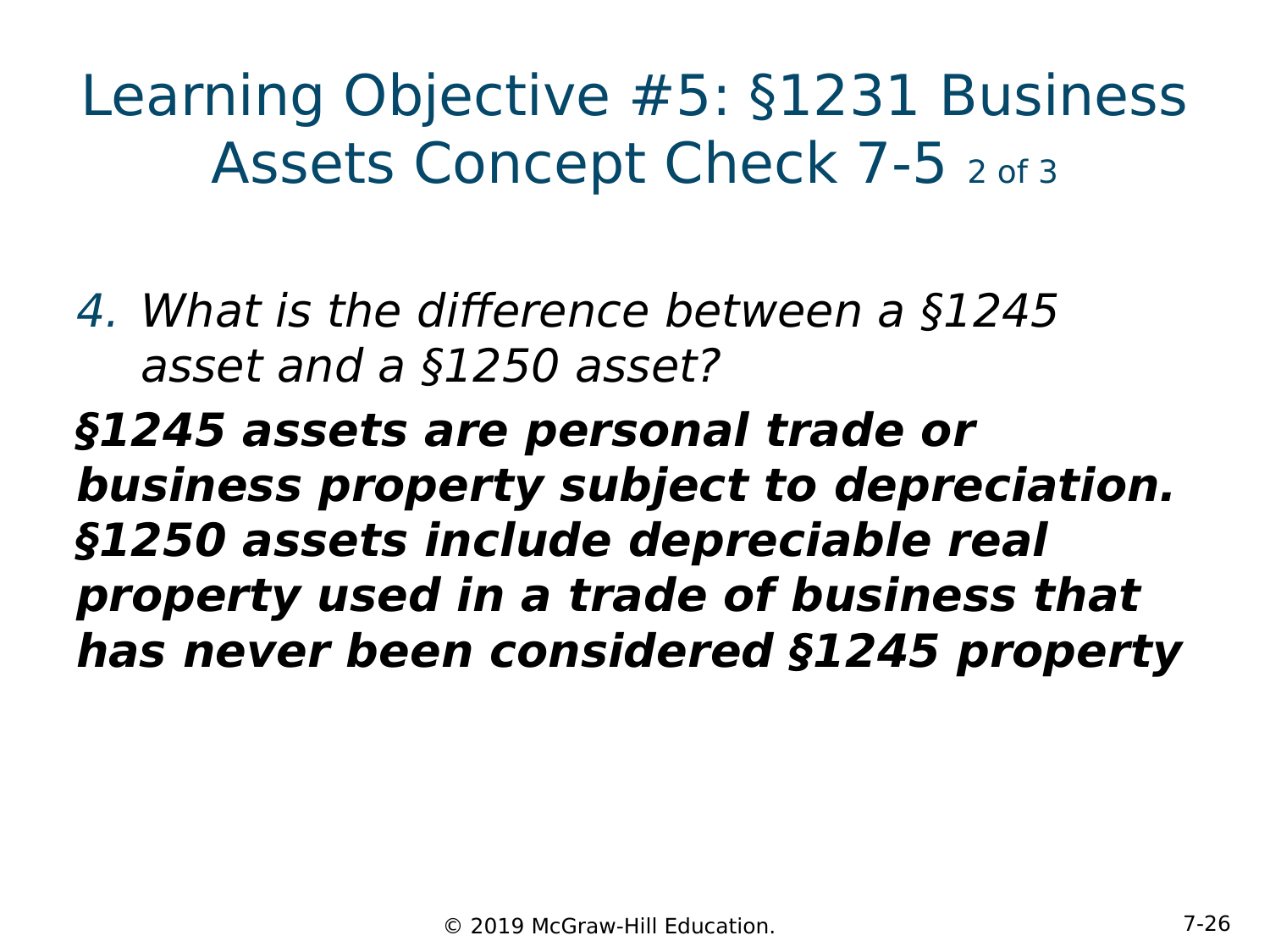

# Learning Objective #5: §1231 Business Assets Concept Check 7-5 2 of 3
What is the difference between a §1245 asset and a §1250 asset?
§1245 assets are personal trade or business property subject to depreciation. §1250 assets include depreciable real property used in a trade of business that has never been considered §1245 property